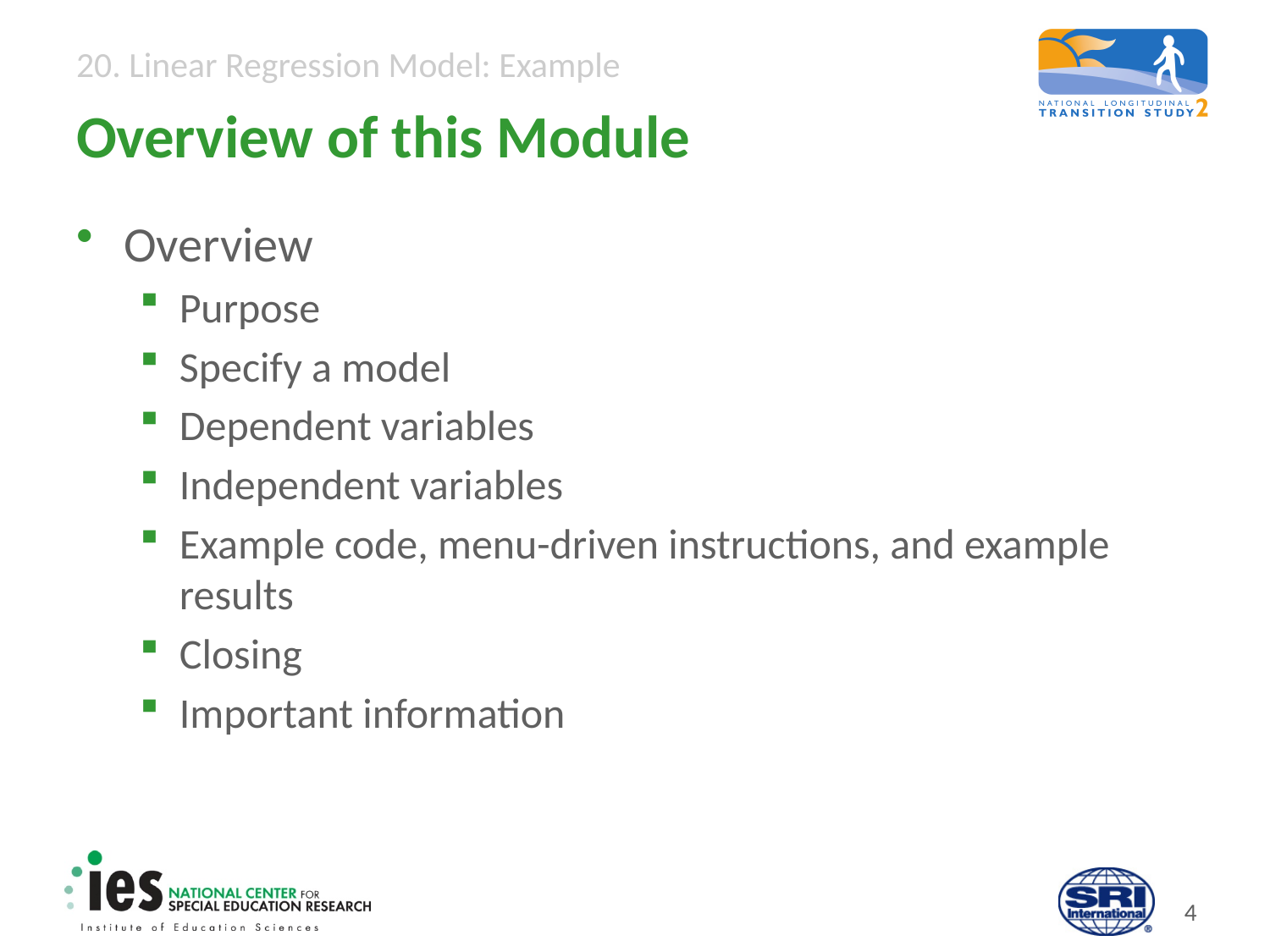

# Overview of this Module
Overview
Purpose
Specify a model
Dependent variables
Independent variables
Example code, menu-driven instructions, and example results
Closing
Important information
4